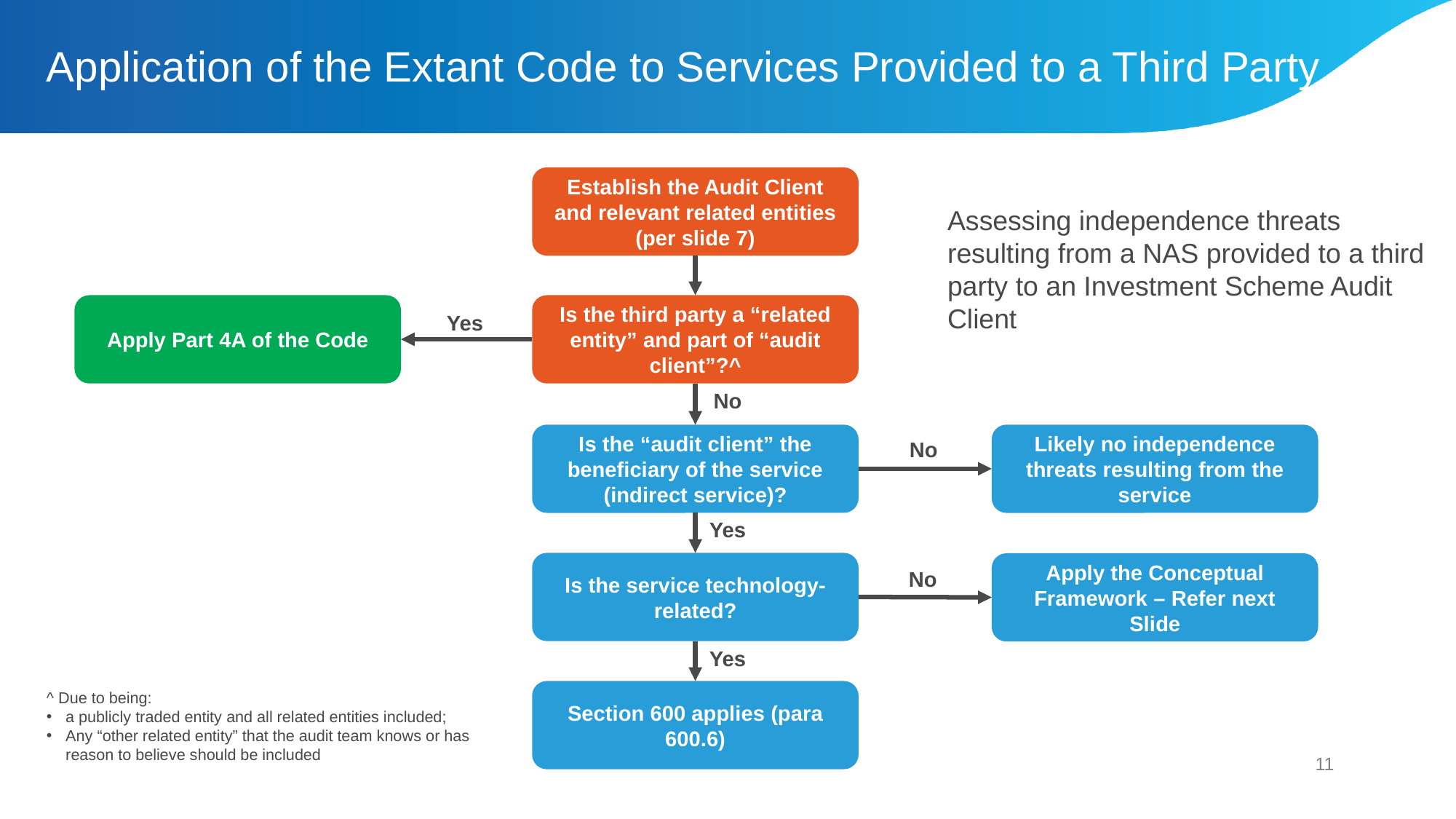

# Application of the Extant Code to Services Provided to a Third Party
Establish the Audit Client and relevant related entities
(per slide 7)
Assessing independence threats resulting from a NAS provided to a third party to an Investment Scheme Audit Client
Apply Part 4A of the Code
Is the third party a “related entity” and part of “audit client”?^

Yes
No
Is the “audit client” the beneficiary of the service (indirect service)?
Likely no independence threats resulting from the service
No
Yes
Is the service technology-related?
Apply the Conceptual Framework – Refer next Slide
No
Yes
^ Due to being:
a publicly traded entity and all related entities included;
Any “other related entity” that the audit team knows or has reason to believe should be included
Section 600 applies (para 600.6)
11